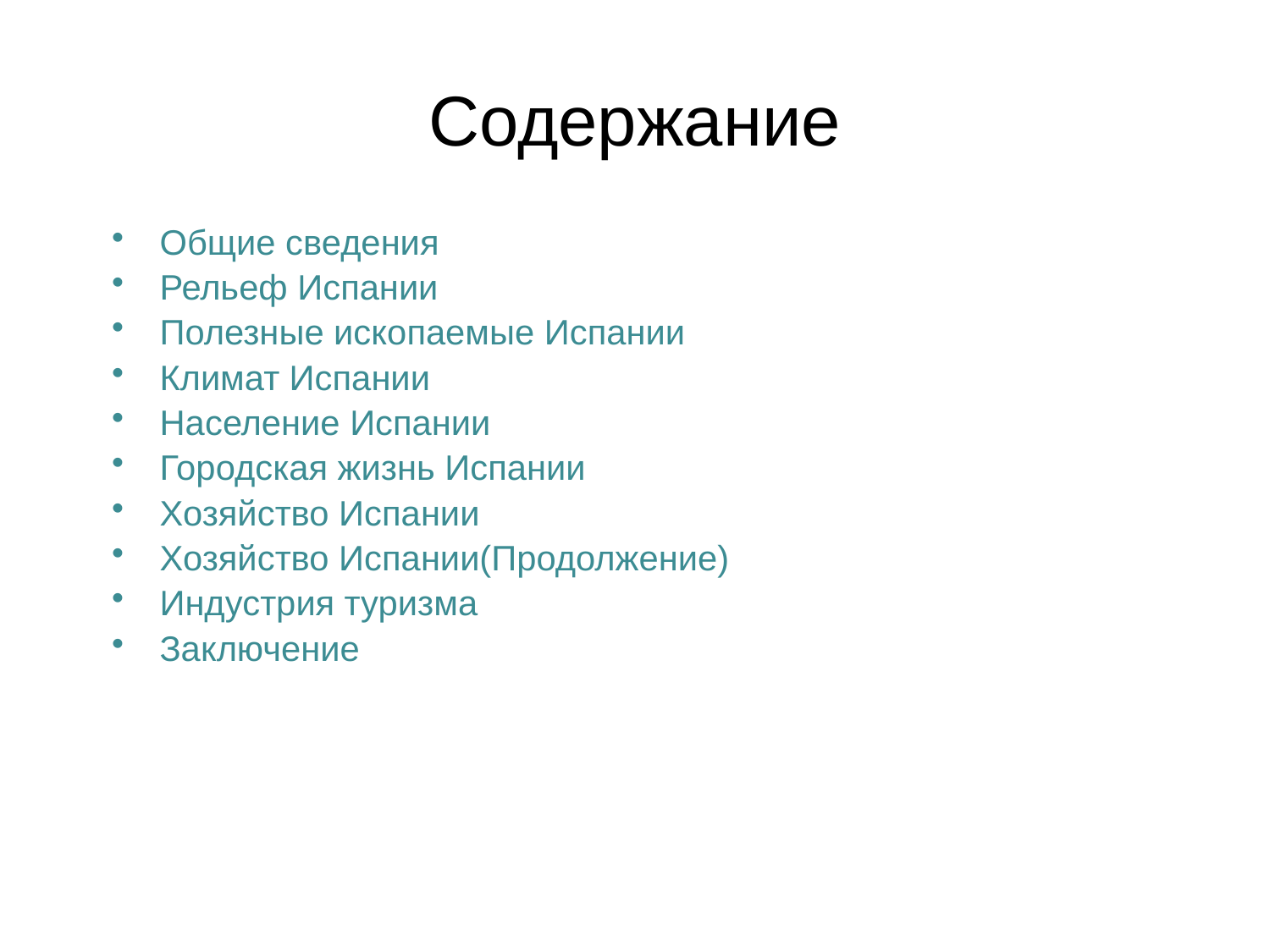

# Содержание
Общие сведения
Рельеф Испании
Полезные ископаемые Испании
Климат Испании
Население Испании
Городская жизнь Испании
Хозяйство Испании
Хозяйство Испании(Продолжение)
Индустрия туризма
Заключение